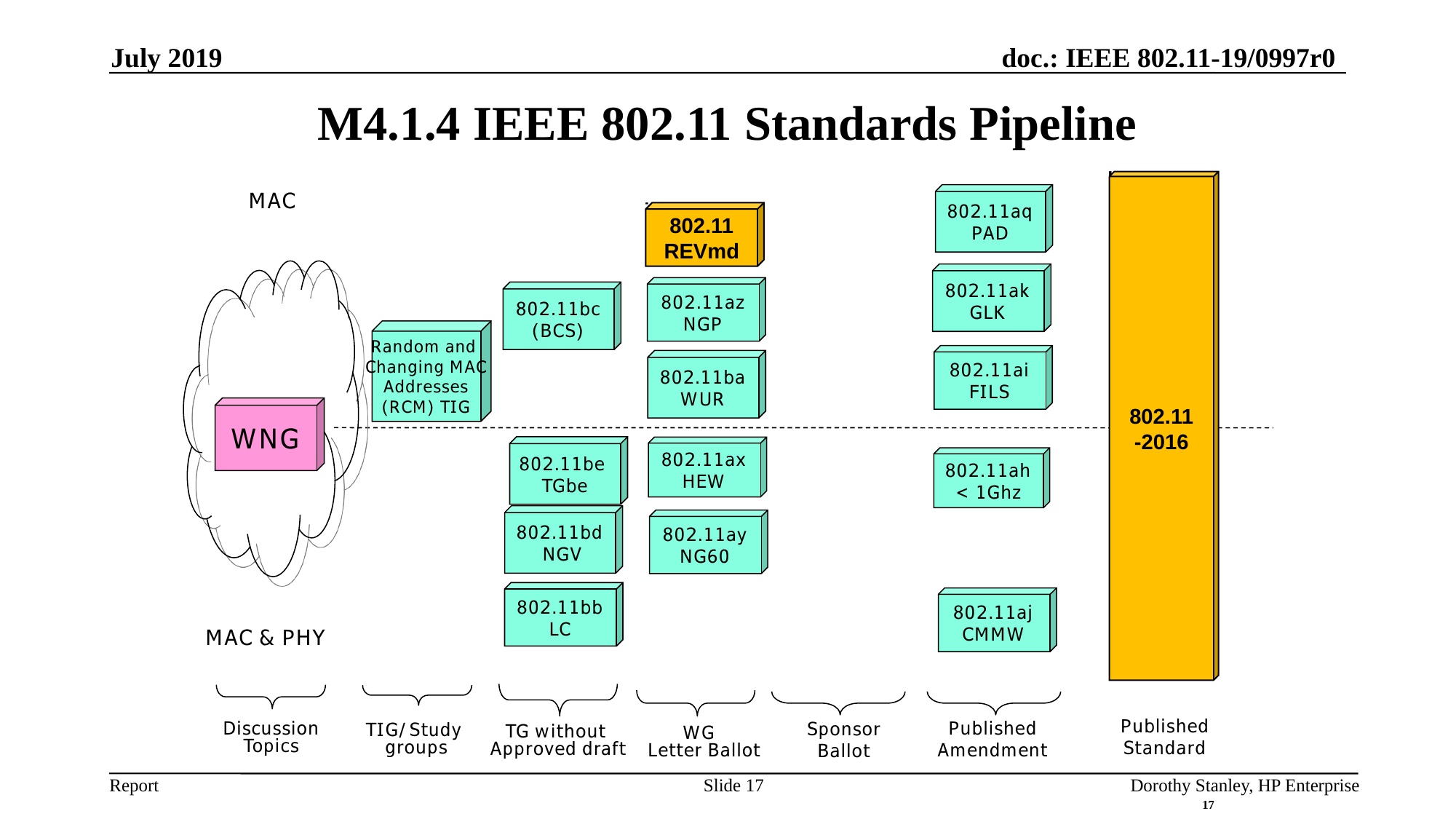

July 2019
# M4.1.4 IEEE 802.11 Standards Pipeline
802.11
-2016
MAC
802.11aq
PAD
802.11
REVmd

802.11ak
GLK
802.11az
NGP
802.11bc
(BCS)
Random and
Changing MAC
Addresses
(RCM) TIG
802.11ai
FILS
802.11ba
WUR
WNG

802.11be
TGbe
802.11ax
HEW
802.11ah
< 1Ghz
802.11bd
 NGV
802.11ay
NG60
802.11bb
LC

802.11aj
CMMW

MAC & PHY

Published
Standard
Published
Amendment
Sponsor
Ballot
Discussion Topics
TIG/Study
groups
TG without
Approved draft
WG
Letter Ballot
Slide 17
Dorothy Stanley, HP Enterprise
17